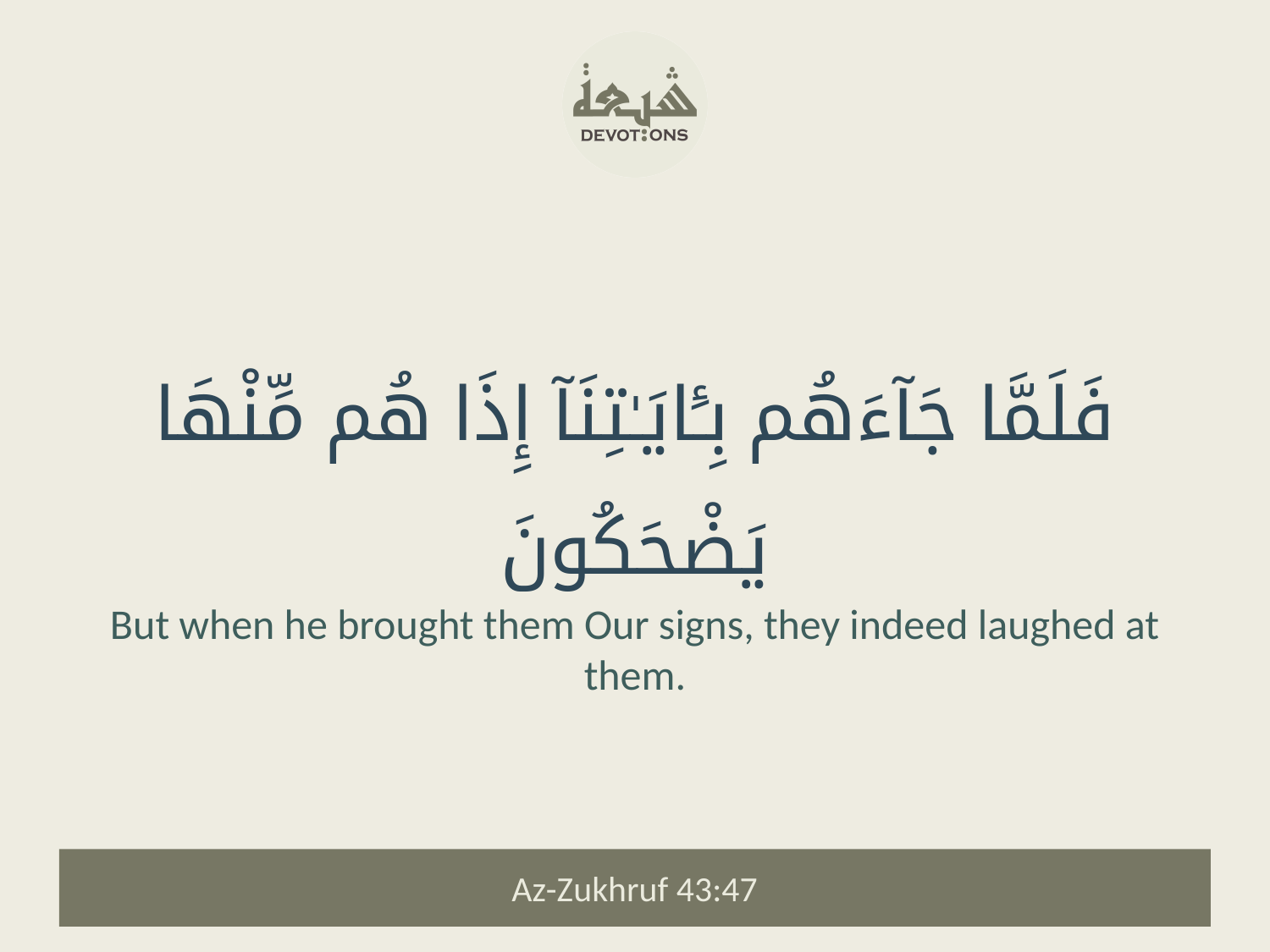

فَلَمَّا جَآءَهُم بِـَٔايَـٰتِنَآ إِذَا هُم مِّنْهَا يَضْحَكُونَ
But when he brought them Our signs, they indeed laughed at them.
Az-Zukhruf 43:47